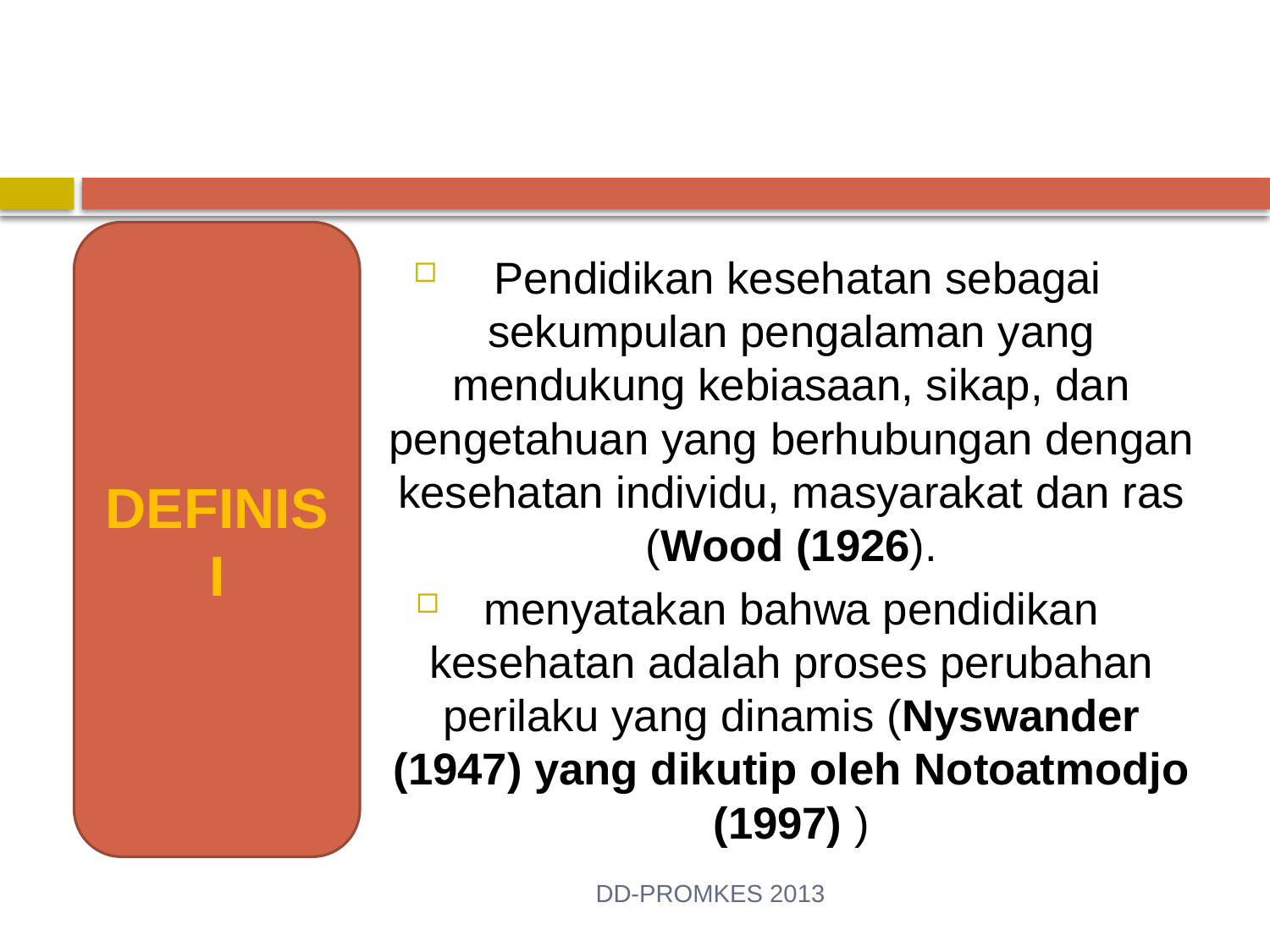

DEFINISI
 Pendidikan kesehatan sebagai sekumpulan pengalaman yang mendukung kebiasaan, sikap, dan pengetahuan yang berhubungan dengan kesehatan individu, masyarakat dan ras (Wood (1926).
menyatakan bahwa pendidikan kesehatan adalah proses perubahan perilaku yang dinamis (Nyswander (1947) yang dikutip oleh Notoatmodjo (1997) )

DD-PROMKES 2013